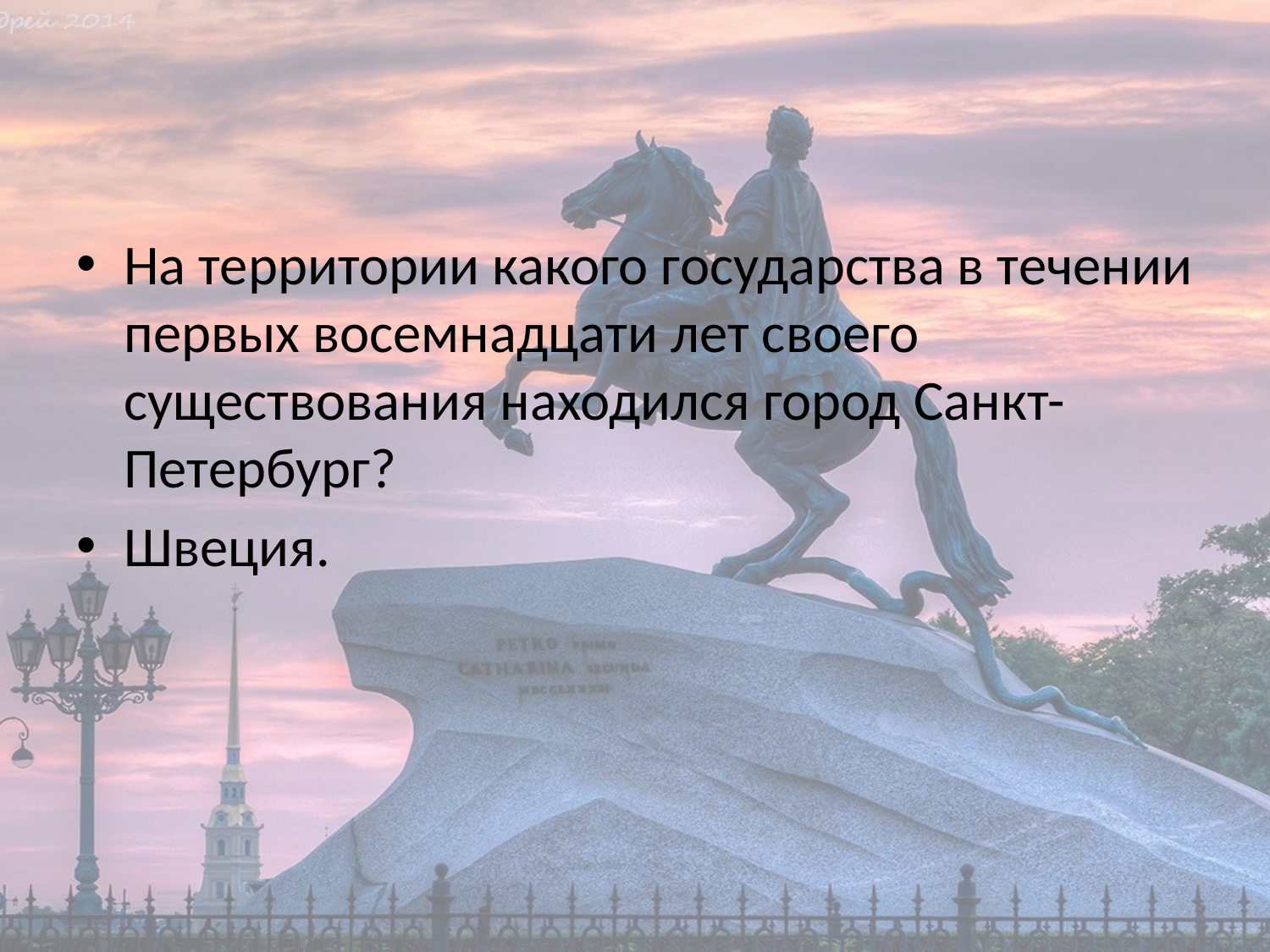

#
На территории какого государства в течении первых восемнадцати лет своего существования находился город Санкт-Петербург?
Швеция.